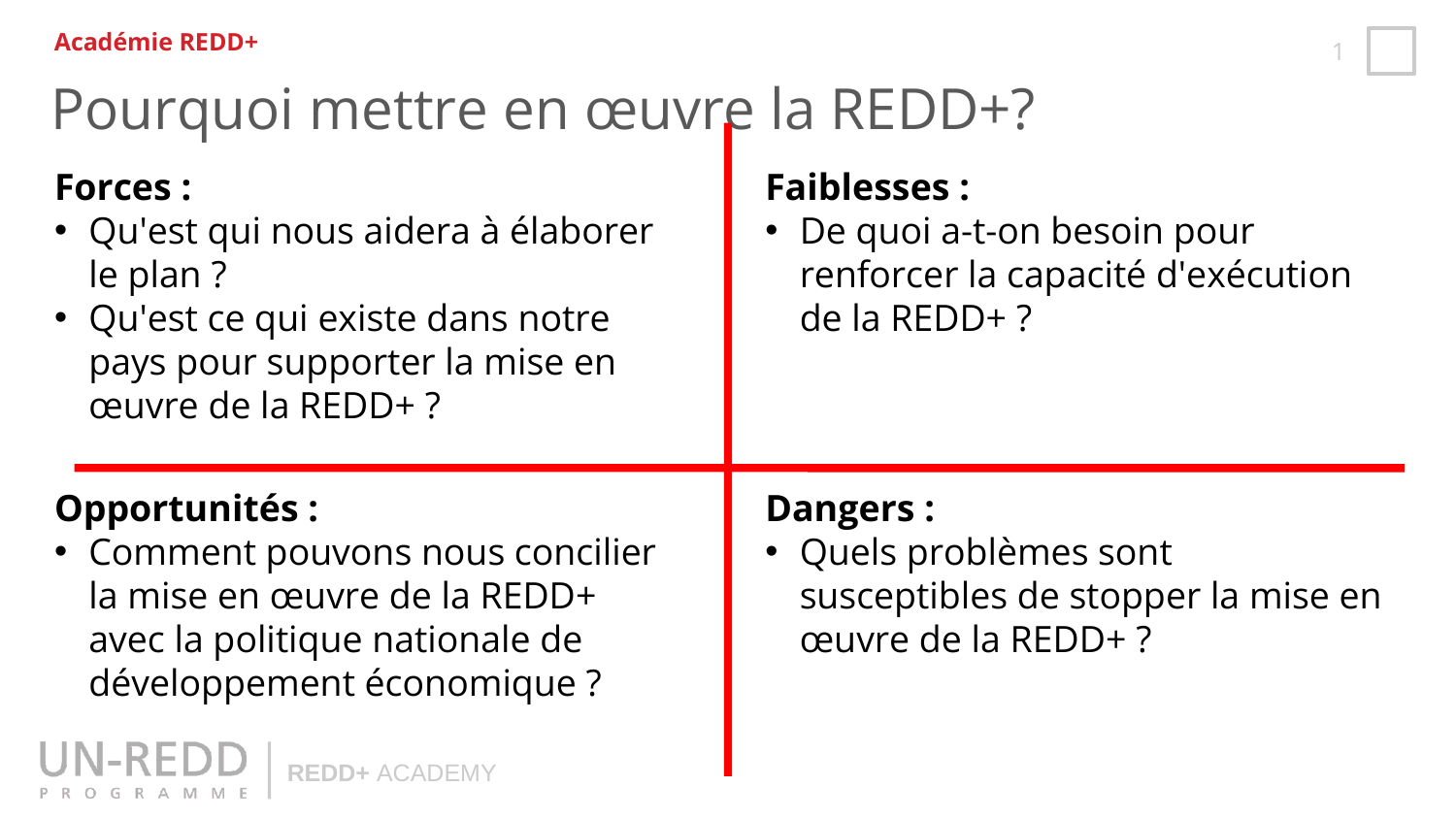

Académie REDD+
Pourquoi mettre en œuvre la REDD+?

Forces :
Qu'est qui nous aidera à élaborer le plan ?
Qu'est ce qui existe dans notre pays pour supporter la mise en œuvre de la REDD+ ?

Faiblesses :
De quoi a-t-on besoin pour renforcer la capacité d'exécution de la REDD+ ?

Opportunités :
Comment pouvons nous concilier la mise en œuvre de la REDD+ avec la politique nationale de développement économique ?

Dangers :
Quels problèmes sont susceptibles de stopper la mise en œuvre de la REDD+ ?